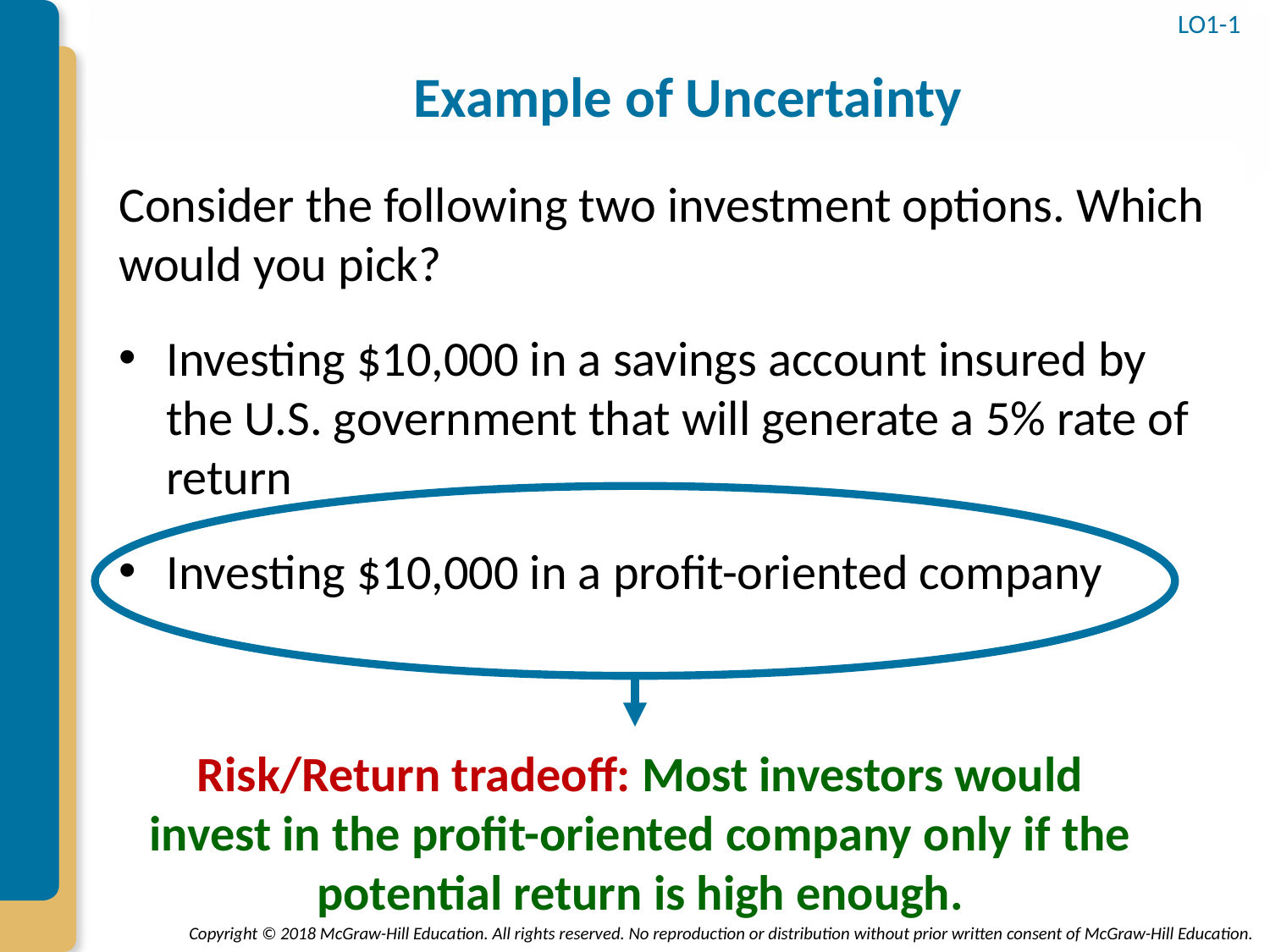

# Example of Uncertainty
LO1-1
Consider the following two investment options. Which would you pick?

Investing $10,000 in a savings account insured by the U.S. government that will generate a 5% rate of return

Investing $10,000 in a profit-oriented company

Risk/Return tradeoff: Most investors would invest in the profit-oriented company only if the potential return is high enough.